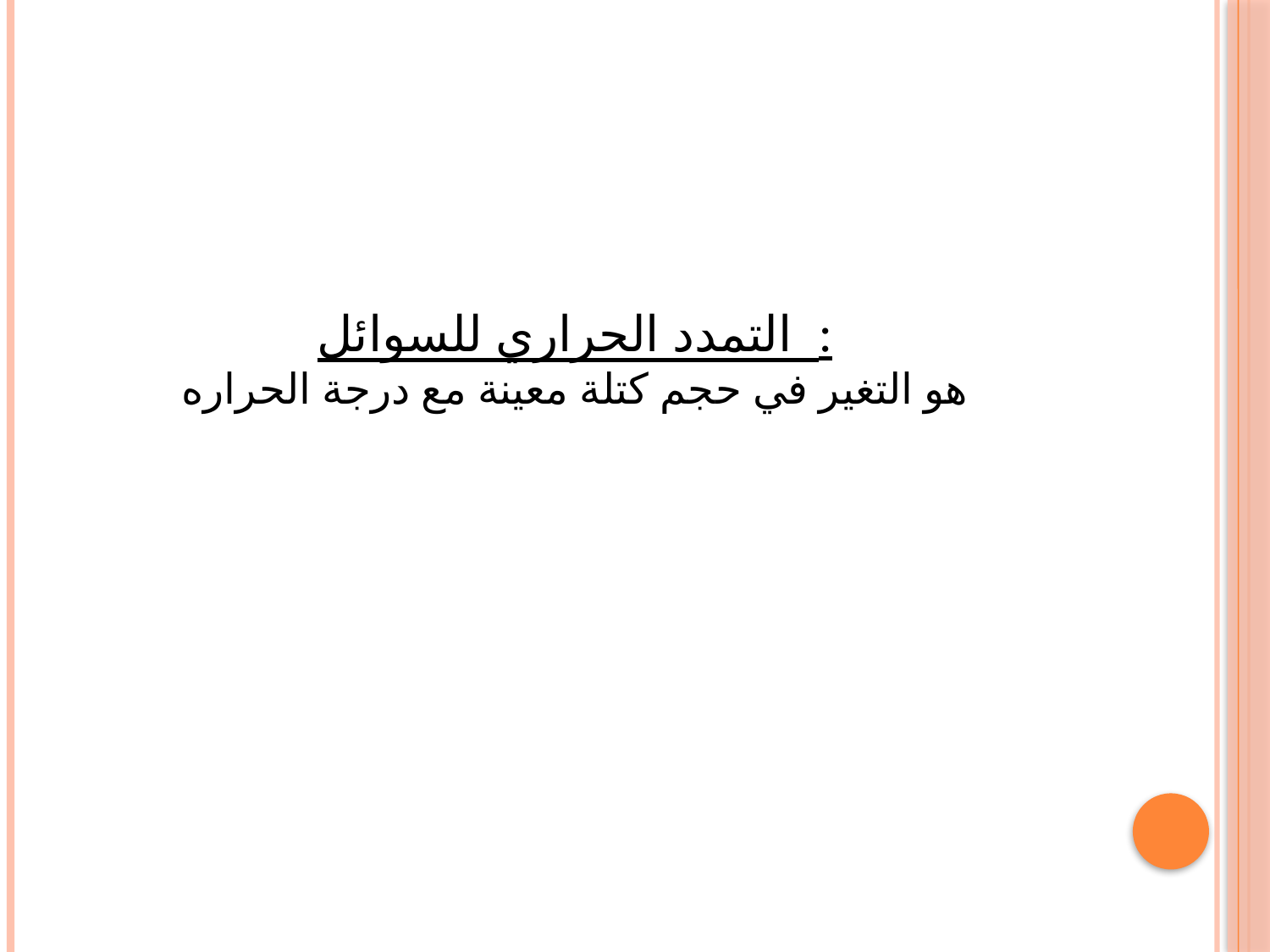

التمدد الحراري للسوائل  :
هو التغير في حجم كتلة معينة مع درجة الحراره